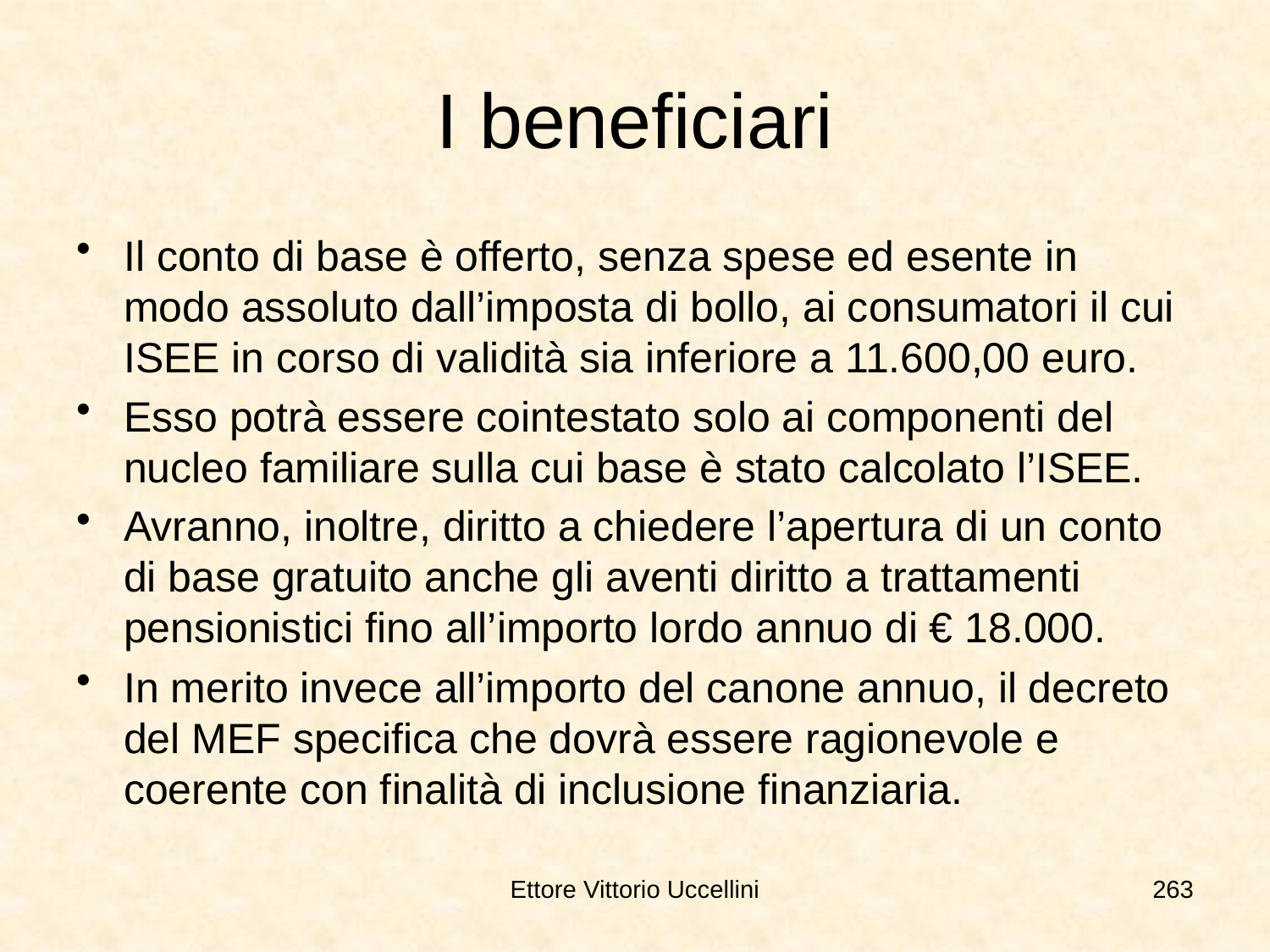

# I beneficiari
Il conto di base è offerto, senza spese ed esente in modo assoluto dall’imposta di bollo, ai consumatori il cui ISEE in corso di validità sia inferiore a 11.600,00 euro.
Esso potrà essere cointestato solo ai componenti del nucleo familiare sulla cui base è stato calcolato l’ISEE.
Avranno, inoltre, diritto a chiedere l’apertura di un conto di base gratuito anche gli aventi diritto a trattamenti pensionistici fino all’importo lordo annuo di € 18.000.
In merito invece all’importo del canone annuo, il decreto del MEF specifica che dovrà essere ragionevole e coerente con finalità di inclusione finanziaria.

Ettore Vittorio Uccellini
263